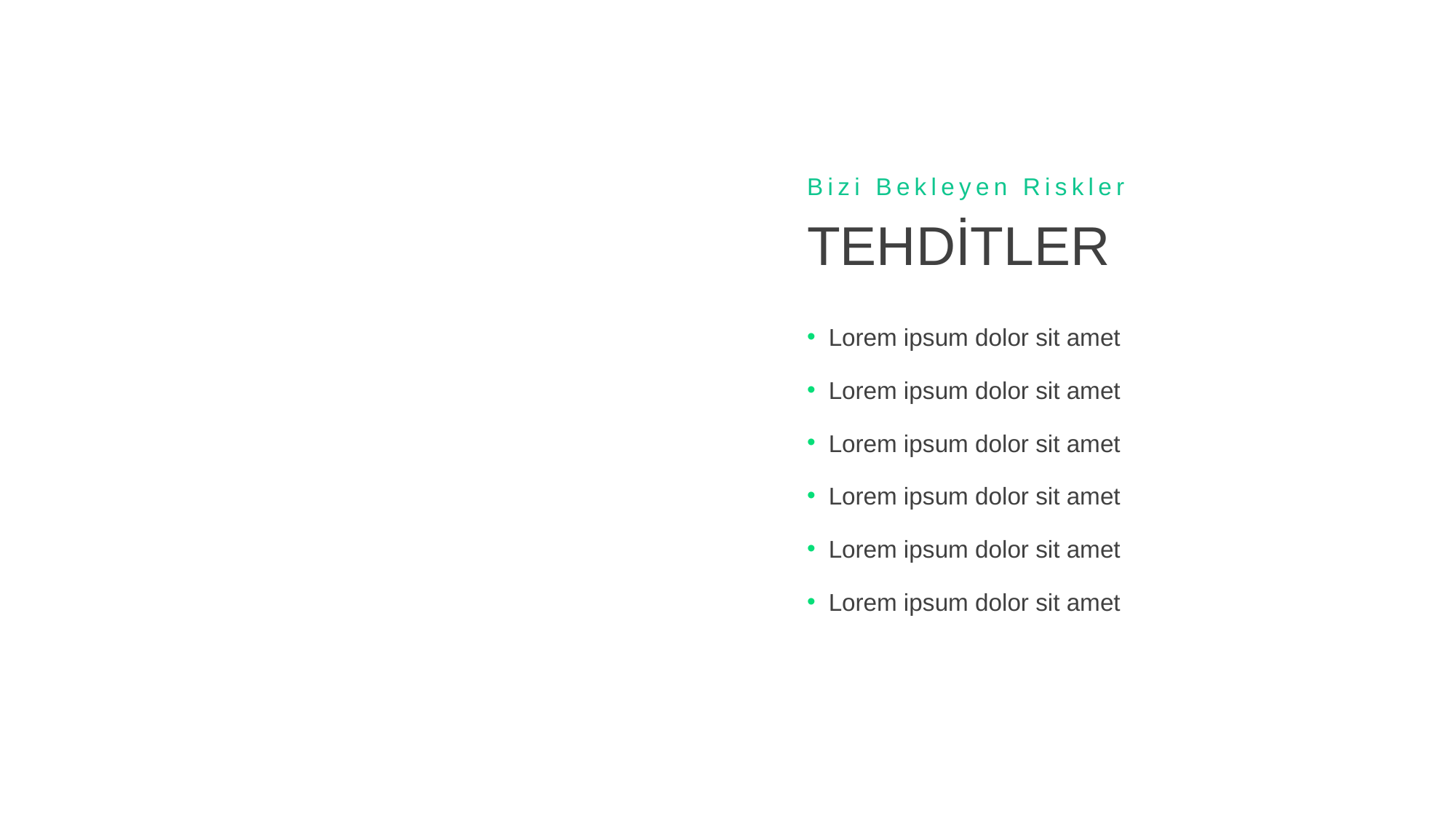

Bizi Bekleyen Riskler
TEHDİTLER
Lorem ipsum dolor sit amet
Lorem ipsum dolor sit amet
Lorem ipsum dolor sit amet
Lorem ipsum dolor sit amet
Lorem ipsum dolor sit amet
Lorem ipsum dolor sit amet